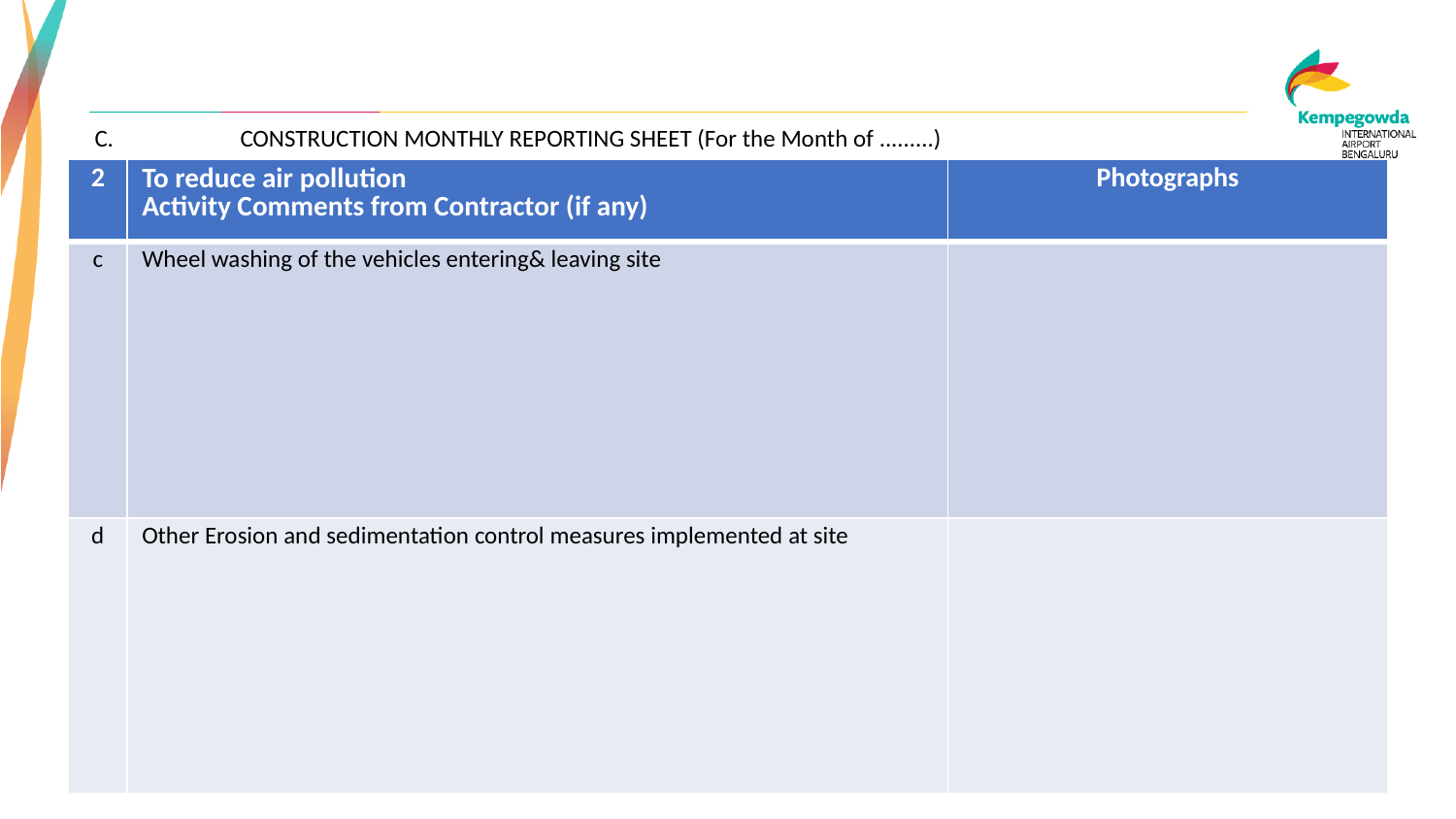

C.	CONSTRUCTION MONTHLY REPORTING SHEET (For the Month of .........)
| 2 | To reduce air pollution Activity Comments from Contractor (if any) | Photographs |
| --- | --- | --- |
| c | Wheel washing of the vehicles entering& leaving site |  |
| d | Other Erosion and sedimentation control measures implemented at site |  |